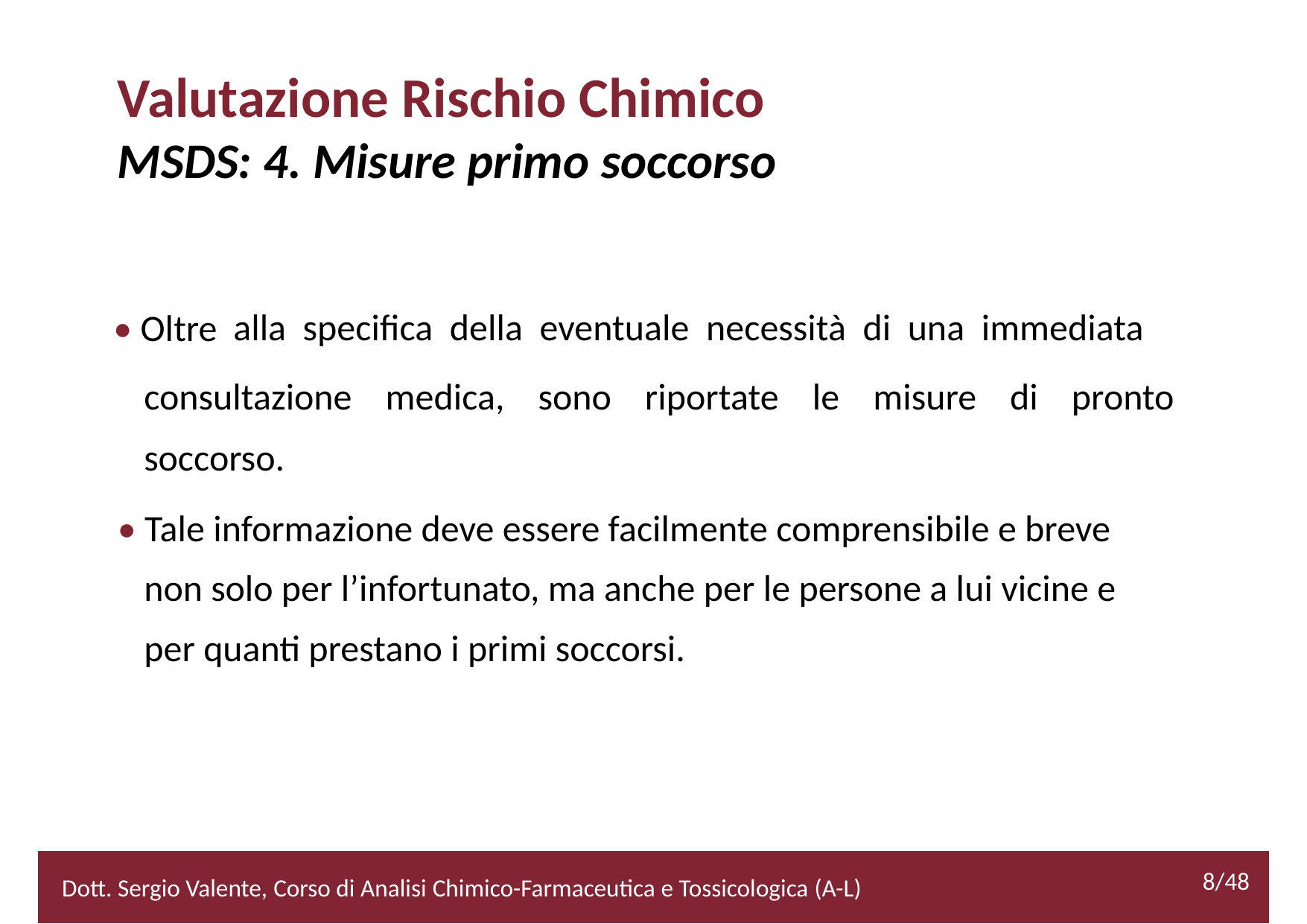

Valutazione Rischio Chimico
MSDS: 4. Misure primo soccorso
• Oltre
alla  specifica  della  eventuale  necessità  di  una  immediata
	consultazione    medica,    sono    riportate    le    misure    di    pronto

	soccorso.

• Tale informazione deve essere facilmente comprensibile e breve

	non solo per l’infortunato, ma anche per le persone a lui vicine e

	per quanti prestano i primi soccorsi.

8/48
2/52
Dott. Sergio Valente, Corso di Analisi Chimico-Farmaceutica e Tossicologica (A-L)